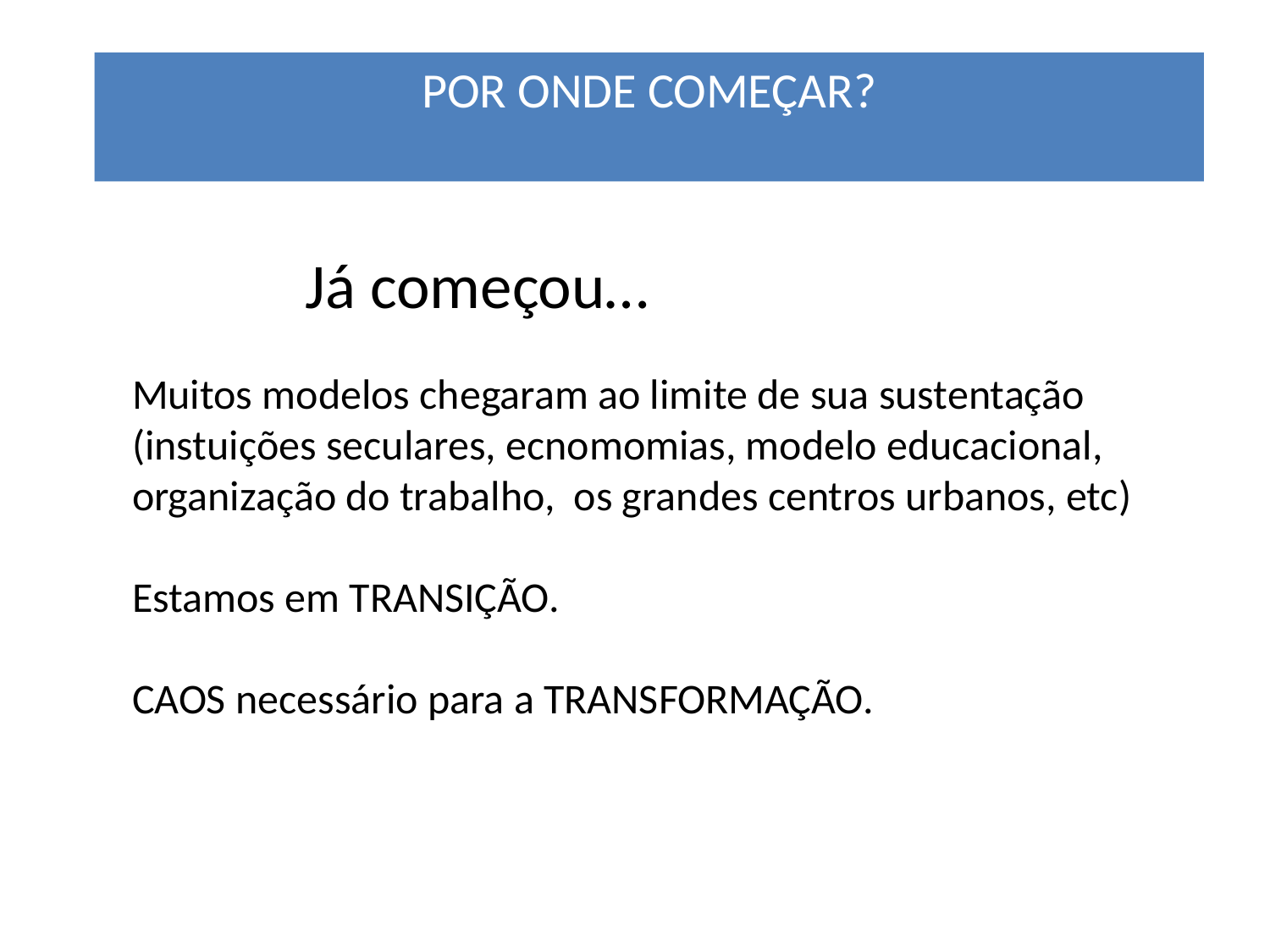

POR ONDE COMEÇAR?
Já começou…
Muitos modelos chegaram ao limite de sua sustentação (instuições seculares, ecnomomias, modelo educacional, organização do trabalho,  os grandes centros urbanos, etc)

Estamos em TRANSIÇÃO.

CAOS necessário para a TRANSFORMAÇÃO.